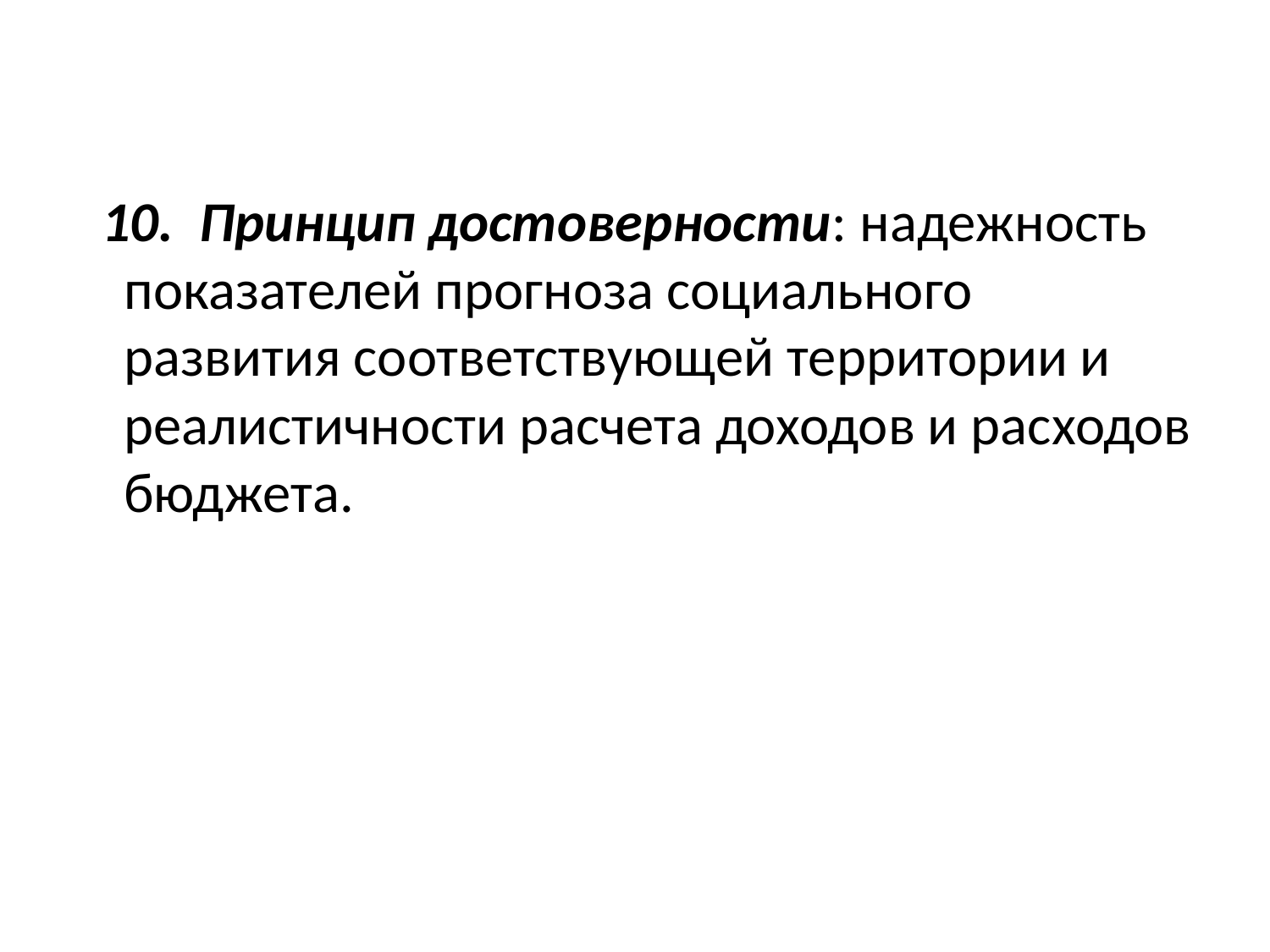

#
  10.  Принцип достоверности: надежность показателей прогноза социального развития соответствующей территории и реалистичности расчета доходов и расходов бюджета.